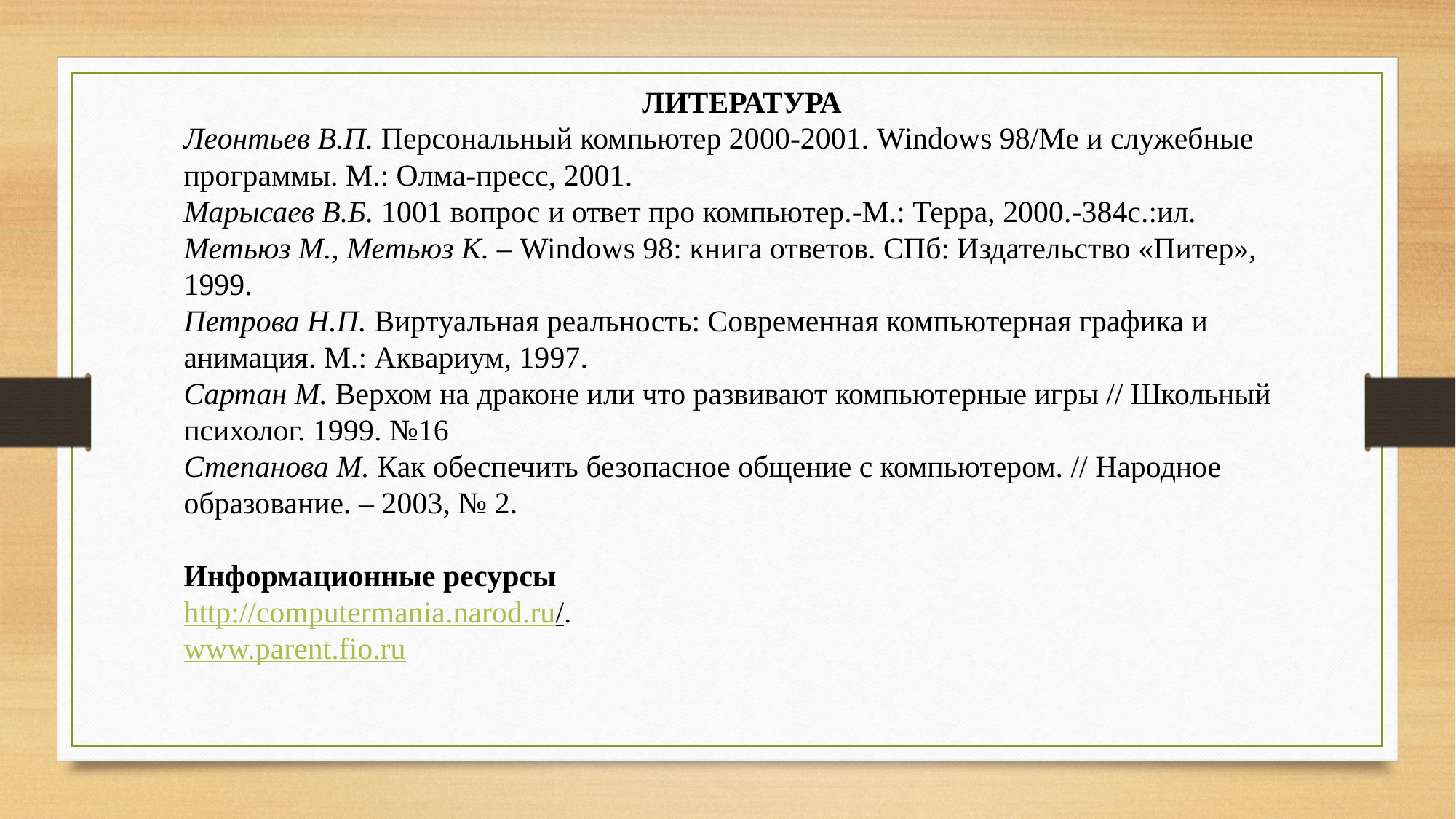

ЛИТЕРАТУРА
Леонтьев В.П. Персональный компьютер 2000-2001. Windows 98/Me и служебные программы. М.: Олма-пресс, 2001.
Марысаев В.Б. 1001 вопрос и ответ про компьютер.-М.: Терра, 2000.-384с.:ил.
Метьюз М., Метьюз К. – Windows 98: книга ответов. СПб: Издательство «Питер», 1999.
Петрова Н.П. Виртуальная реальность: Современная компьютерная графика и анимация. М.: Аквариум, 1997.
Сартан М. Верхом на драконе или что развивают компьютерные игры // Школьный психолог. 1999. №16
Степанова М. Как обеспечить безопасное общение с компьютером. // Народное образование. – 2003, № 2.

Информационные ресурсы
http://computermania.narod.ru/.
www.parent.fio.ru